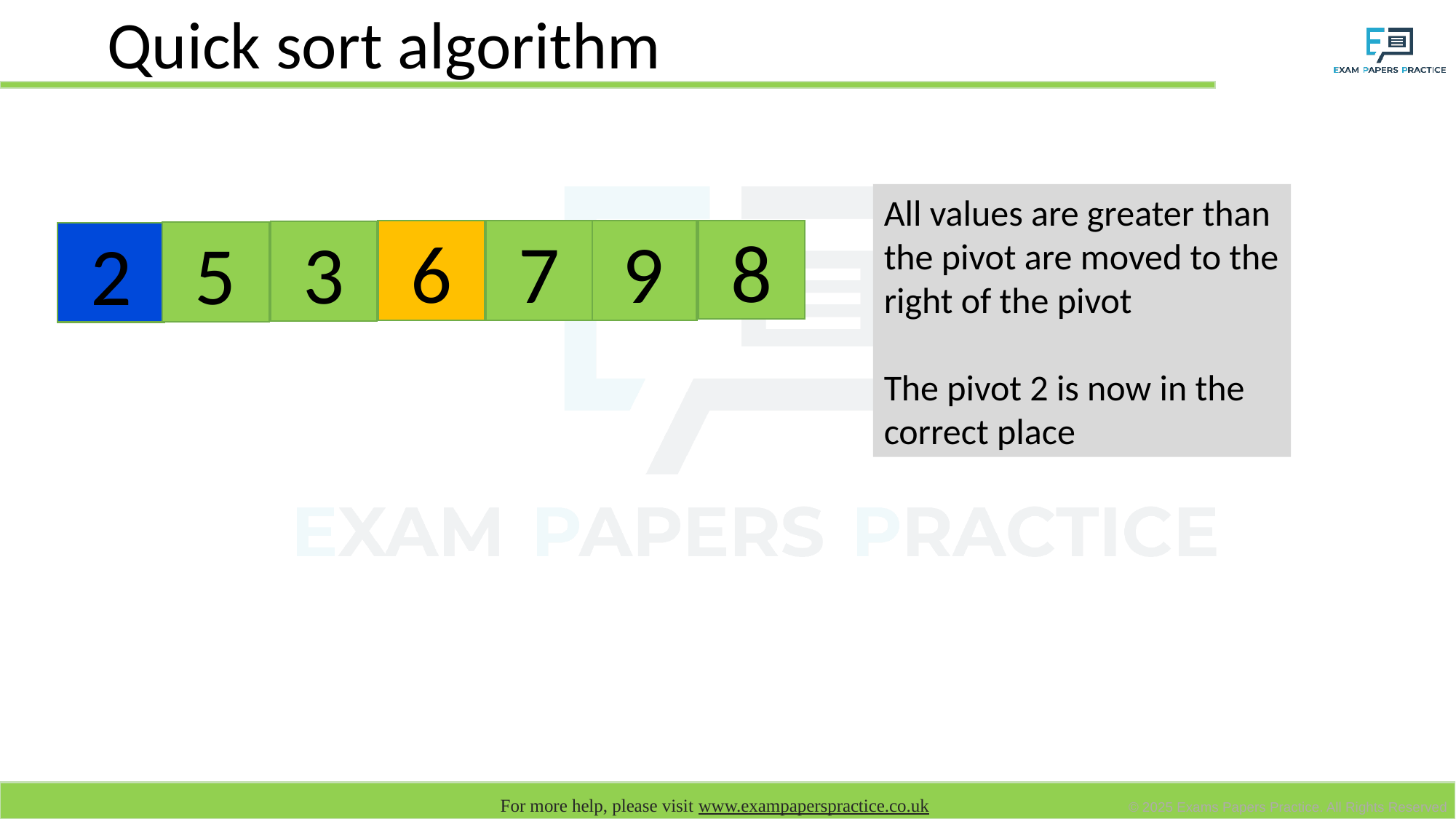

# Quick sort algorithm
All values are greater than the pivot are moved to the right of the pivot

The pivot 2 is now in the correct place
8
7
9
6
3
5
2